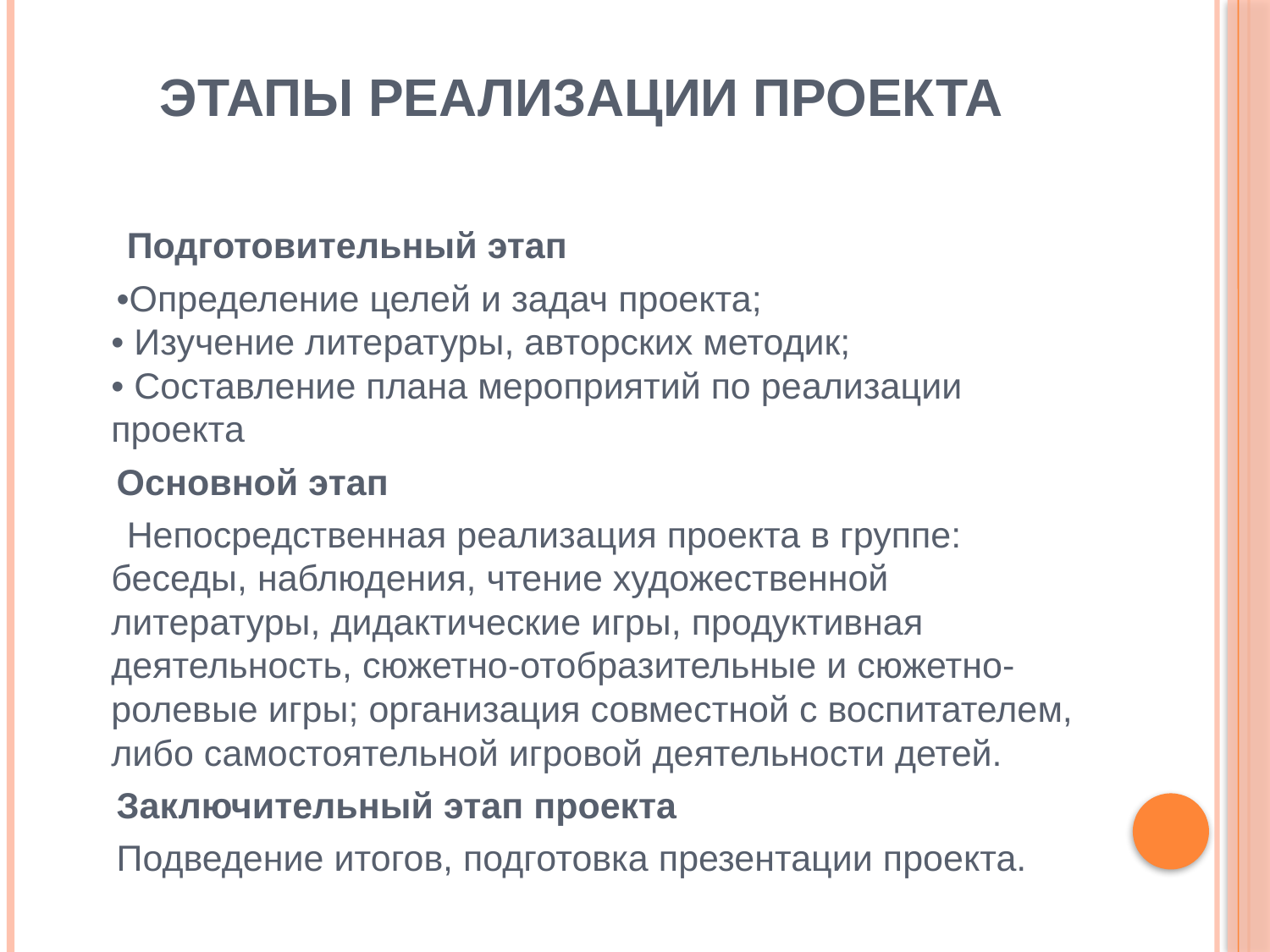

# Этапы реализации проекта
     Подготовительный этап
    •Определение целей и задач проекта;
• Изучение литературы, авторских методик;
• Составление плана мероприятий по реализации проекта
    Основной этап
     Непосредственная реализация проекта в группе: беседы, наблюдения, чтение художественной литературы, дидактические игры, продуктивная деятельность, сюжетно-отобразительные и сюжетно-ролевые игры; организация совместной с воспитателем, либо самостоятельной игровой деятельности детей.
    Заключительный этап проекта
    Подведение итогов, подготовка презентации проекта.